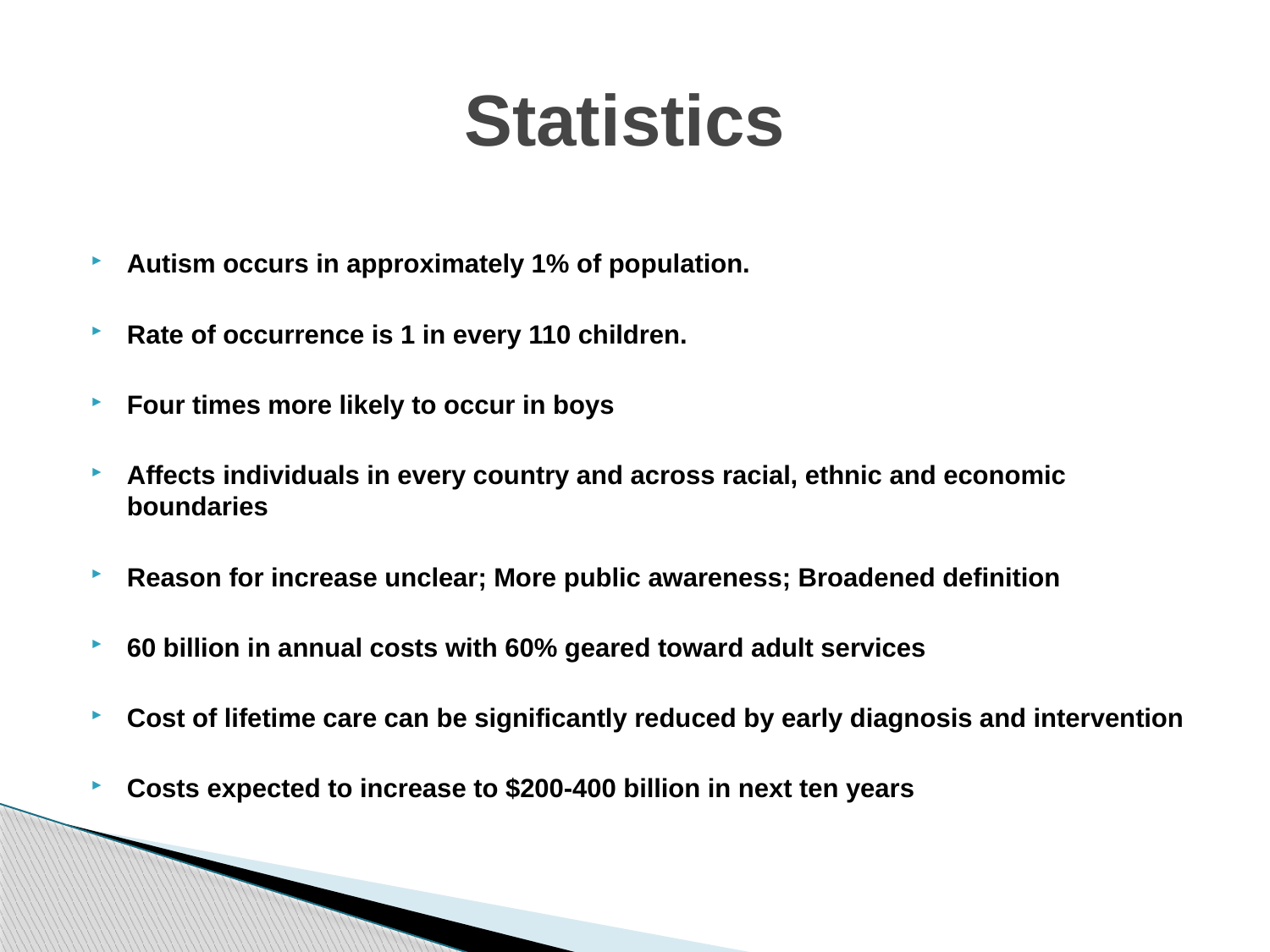

# Statistics

Autism occurs in approximately 1% of population.

Rate of occurrence is 1 in every 110 children.

Four times more likely to occur in boys

Affects individuals in every country and across racial, ethnic and economic boundaries

Reason for increase unclear; More public awareness; Broadened definition

60 billion in annual costs with 60% geared toward adult services

Cost of lifetime care can be significantly reduced by early diagnosis and intervention

Costs expected to increase to $200-400 billion in next ten years